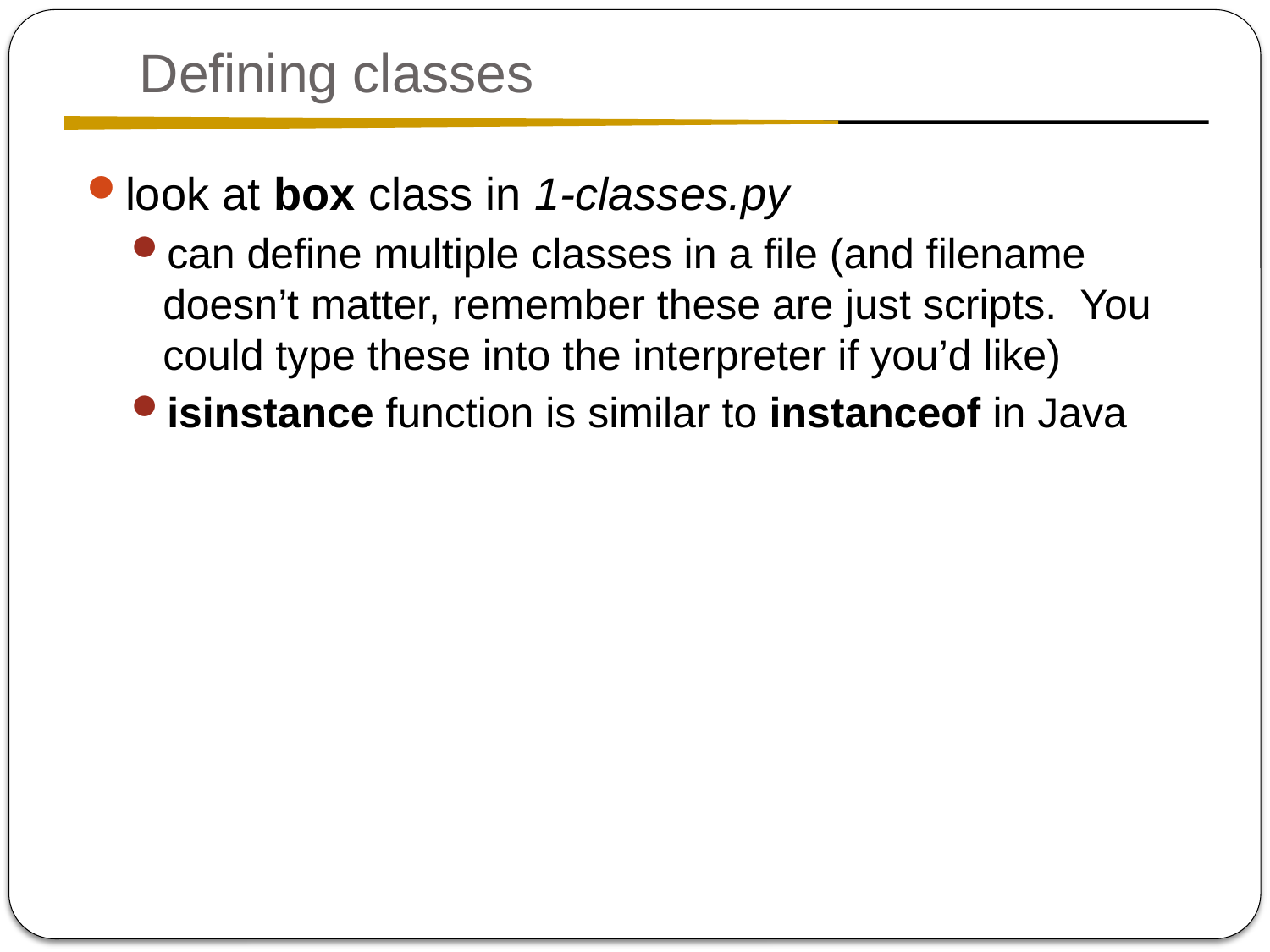

# Defining classes
look at box class in 1-classes.py
can define multiple classes in a file (and filename doesn’t matter, remember these are just scripts.  You could type these into the interpreter if you’d like)
isinstance function is similar to instanceof in Java